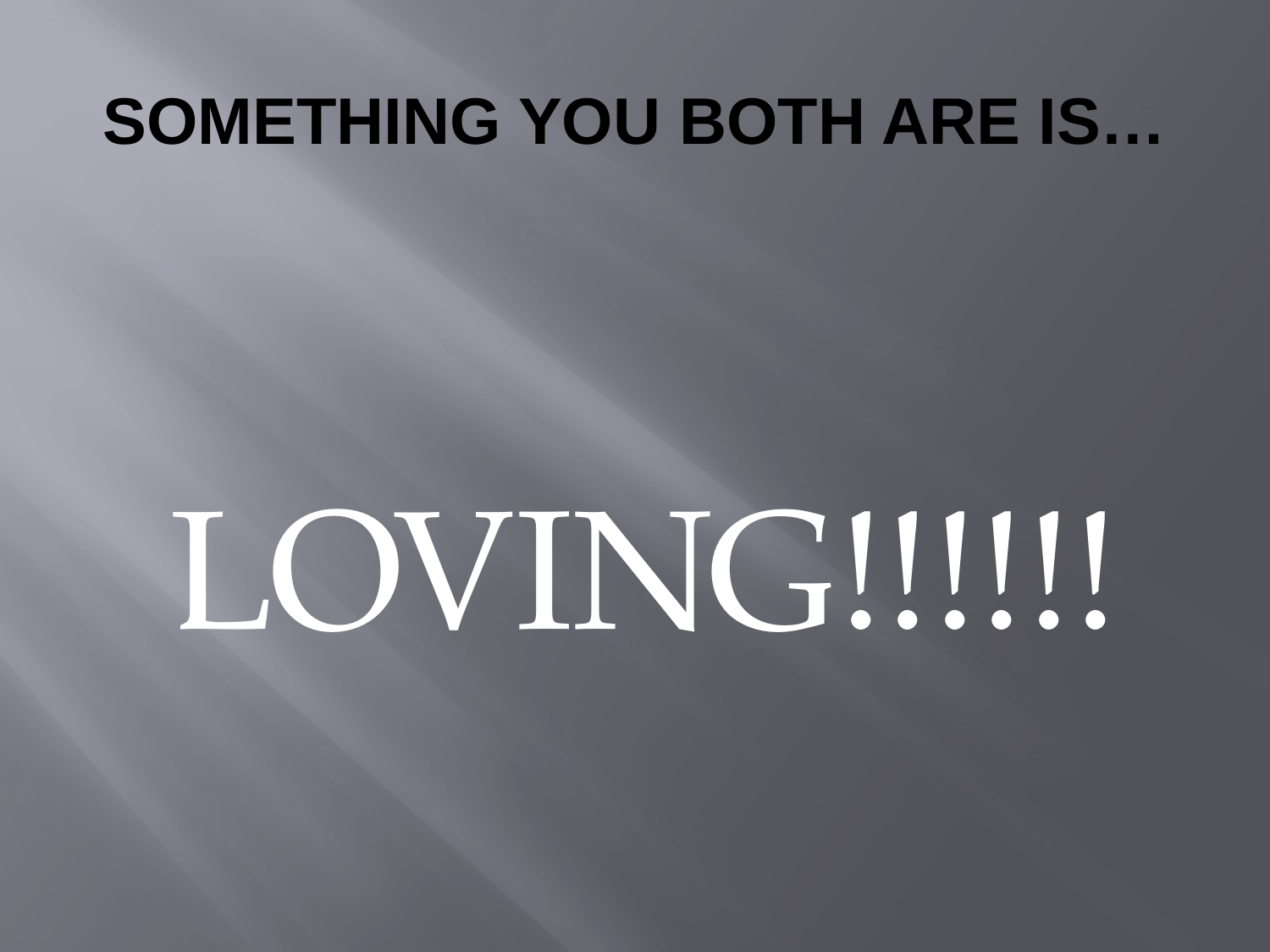

# SOMETHING YOU BOTH ARE IS…

LOVING!!!!!!